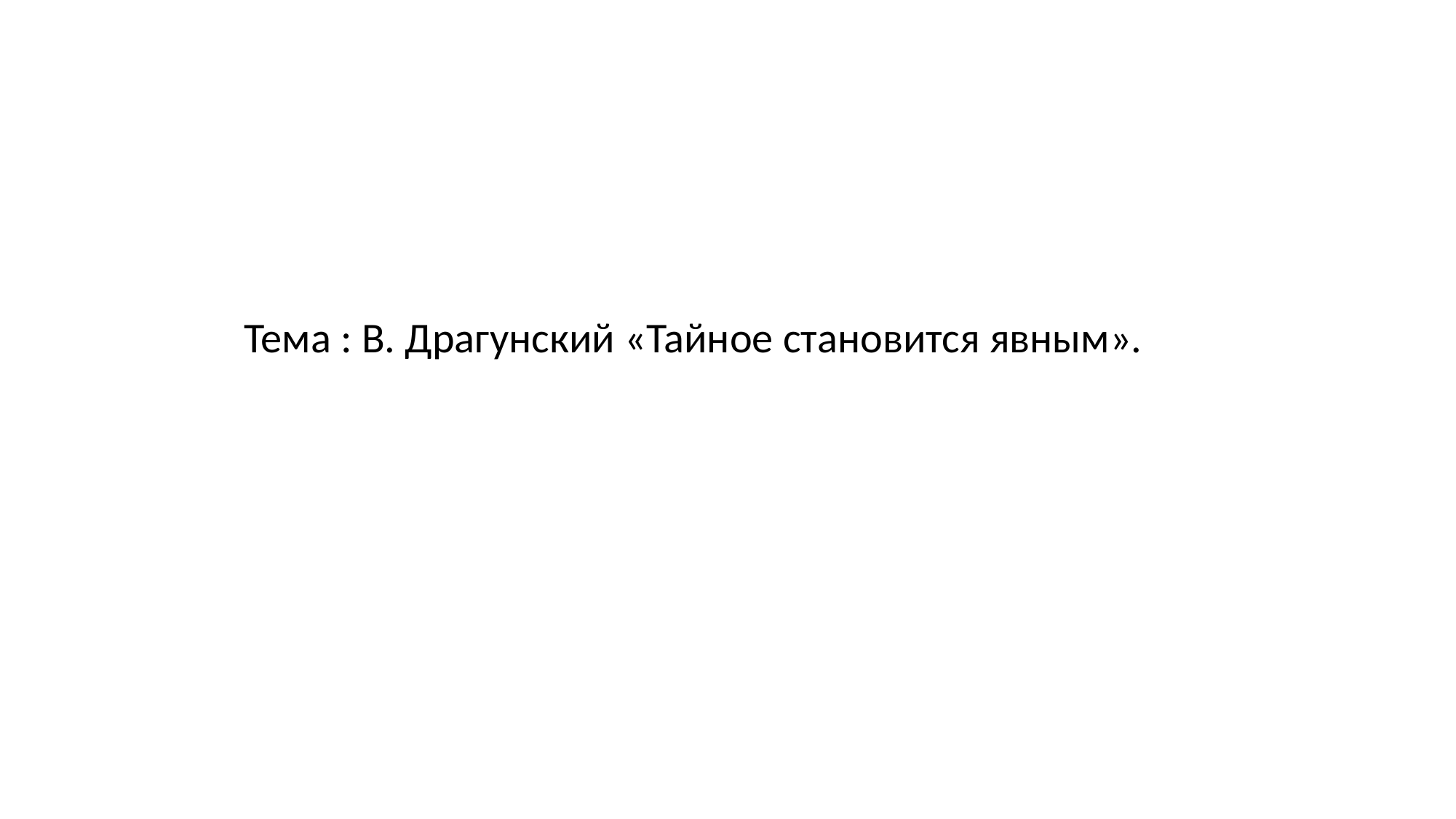

Тема : В. Драгунский «Тайное становится явным».